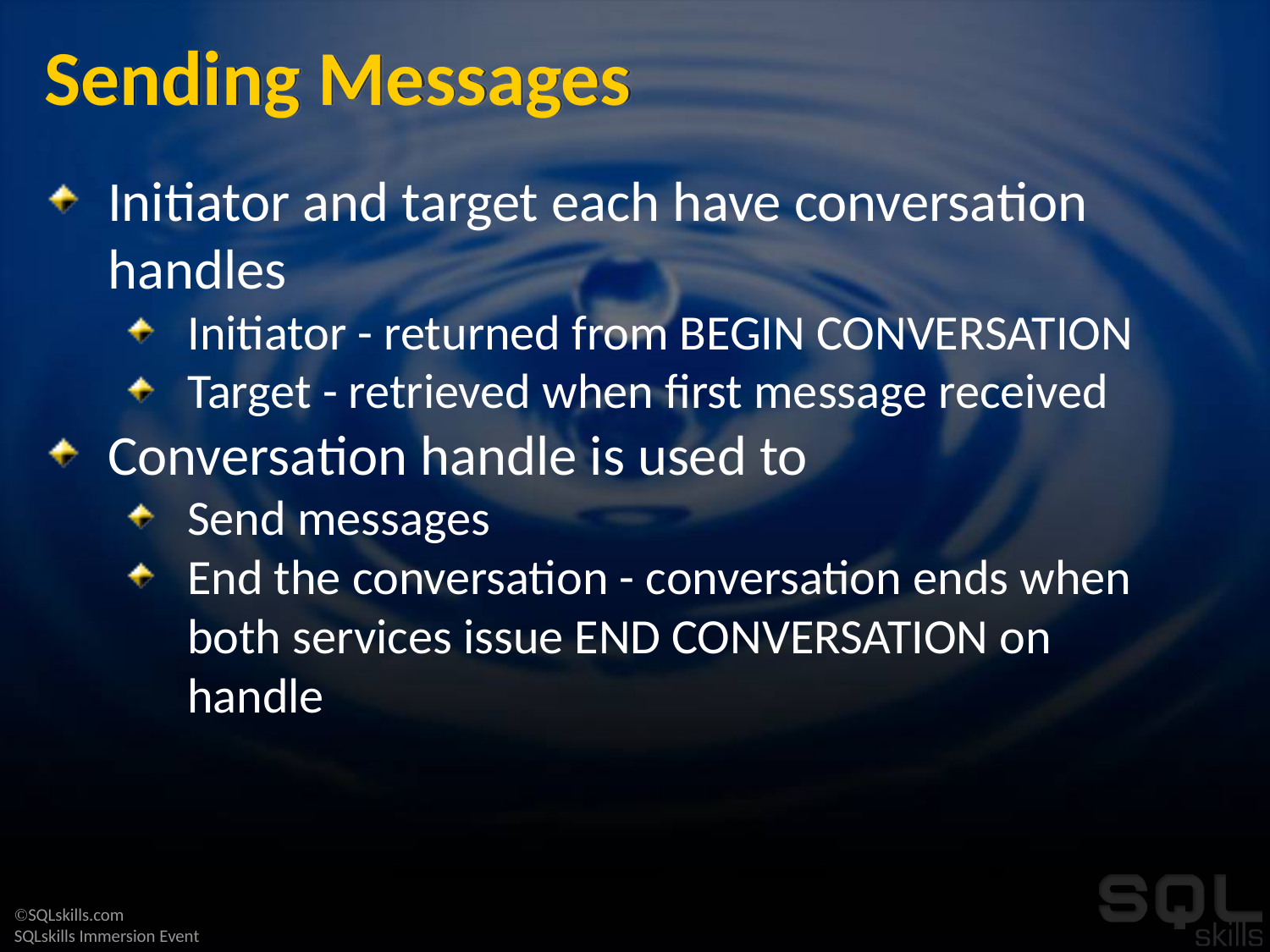

# Sending Messages
Initiator and target each have conversation handles
Initiator - returned from BEGIN CONVERSATION
Target - retrieved when first message received
Conversation handle is used to
Send messages
End the conversation - conversation ends when both services issue END CONVERSATION on handle